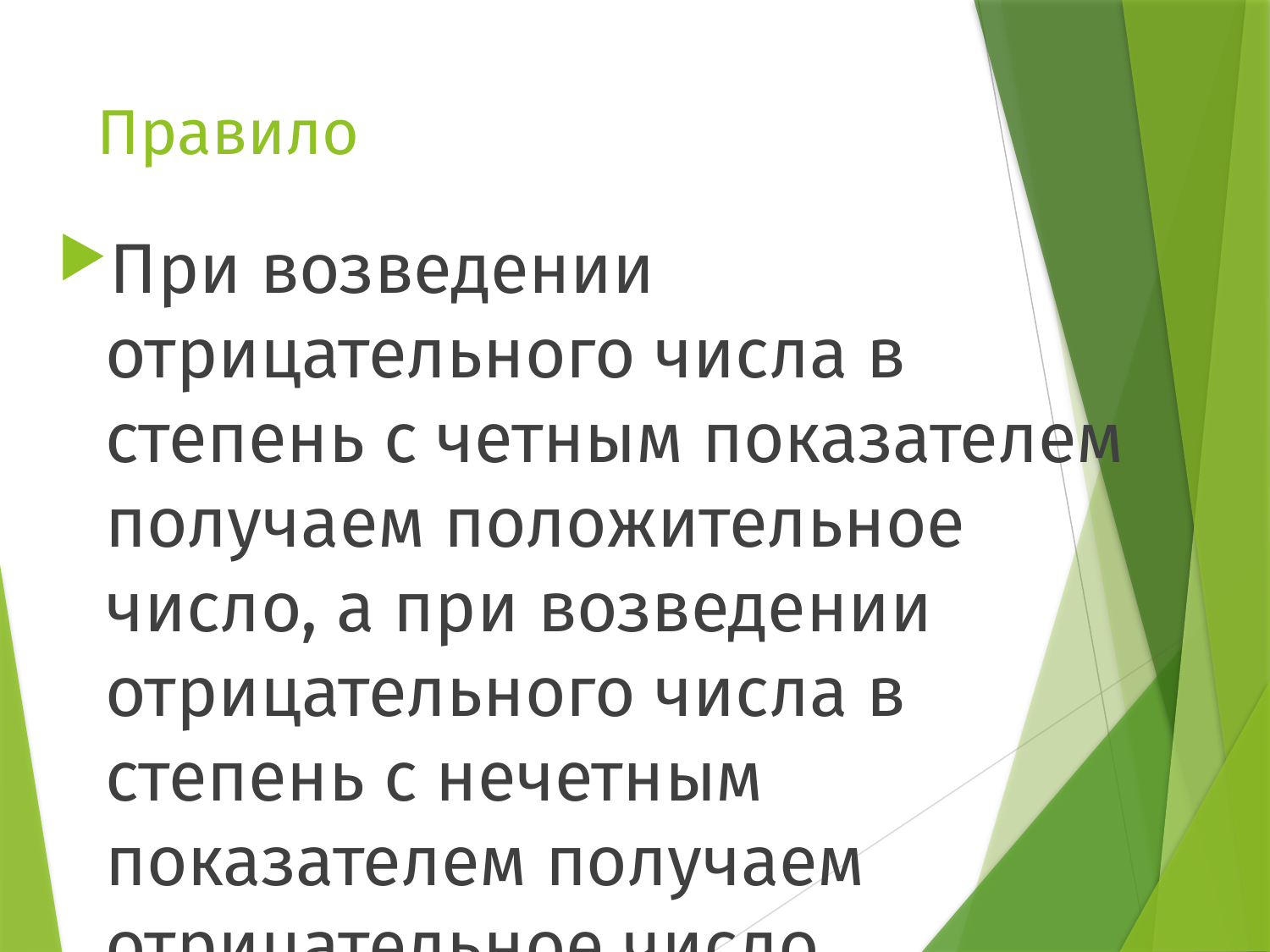

# Правило
При возведении отрицательного числа в степень с четным показателем получаем положительное число, а при возведении отрицательного числа в степень с нечетным показателем получаем отрицательное число